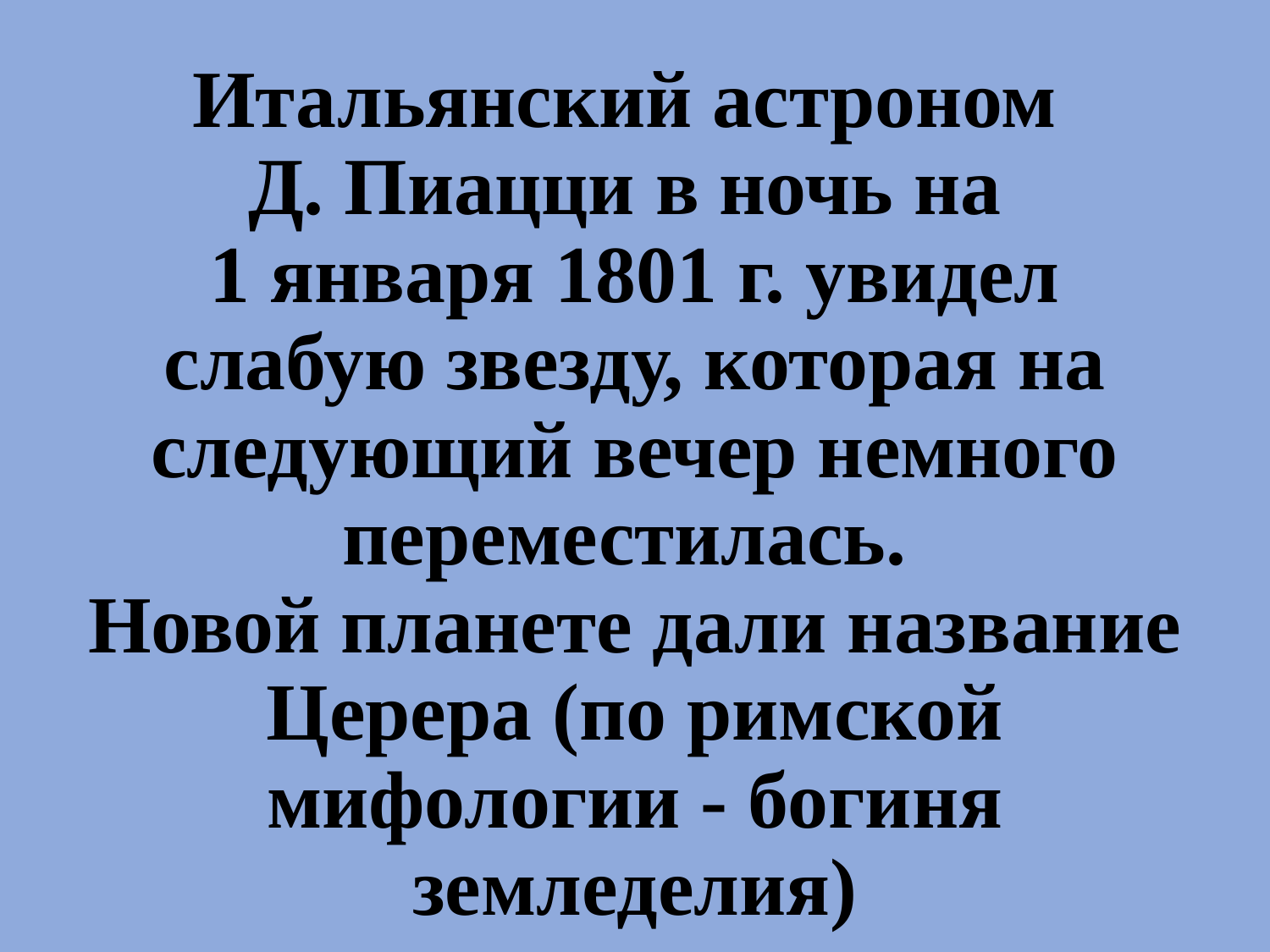

# Итальянский астроном Д. Пиацци в ночь на 1 января 1801 г. увидел слабую звезду, которая на следующий вечер немного переместилась. Новой планете дали название Церера (по римской мифологии - богиня земледелия)